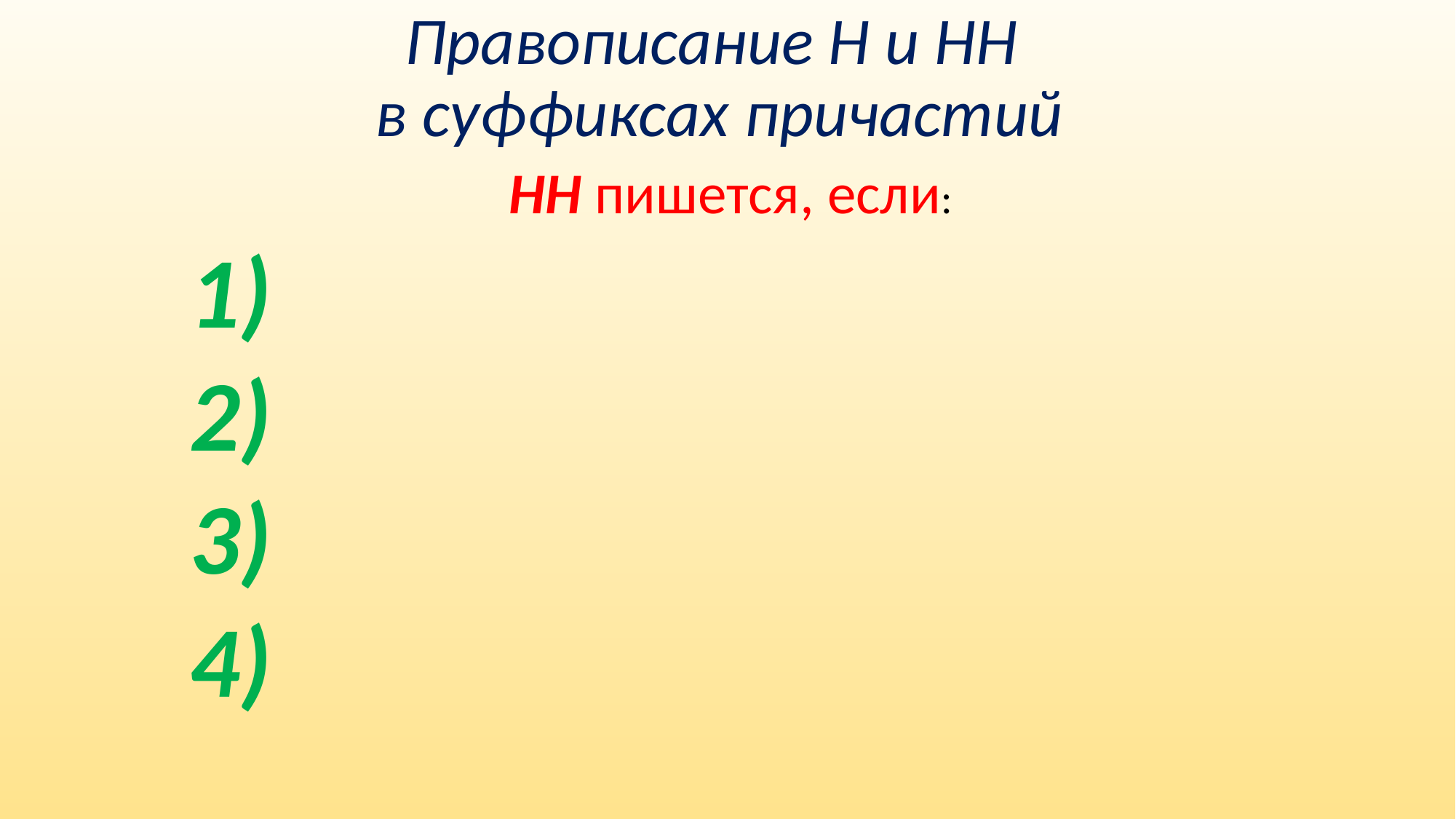

# Правописание Н и НН в суффиксах причастий
НН пишется, если:
1)
2)
3)
4)